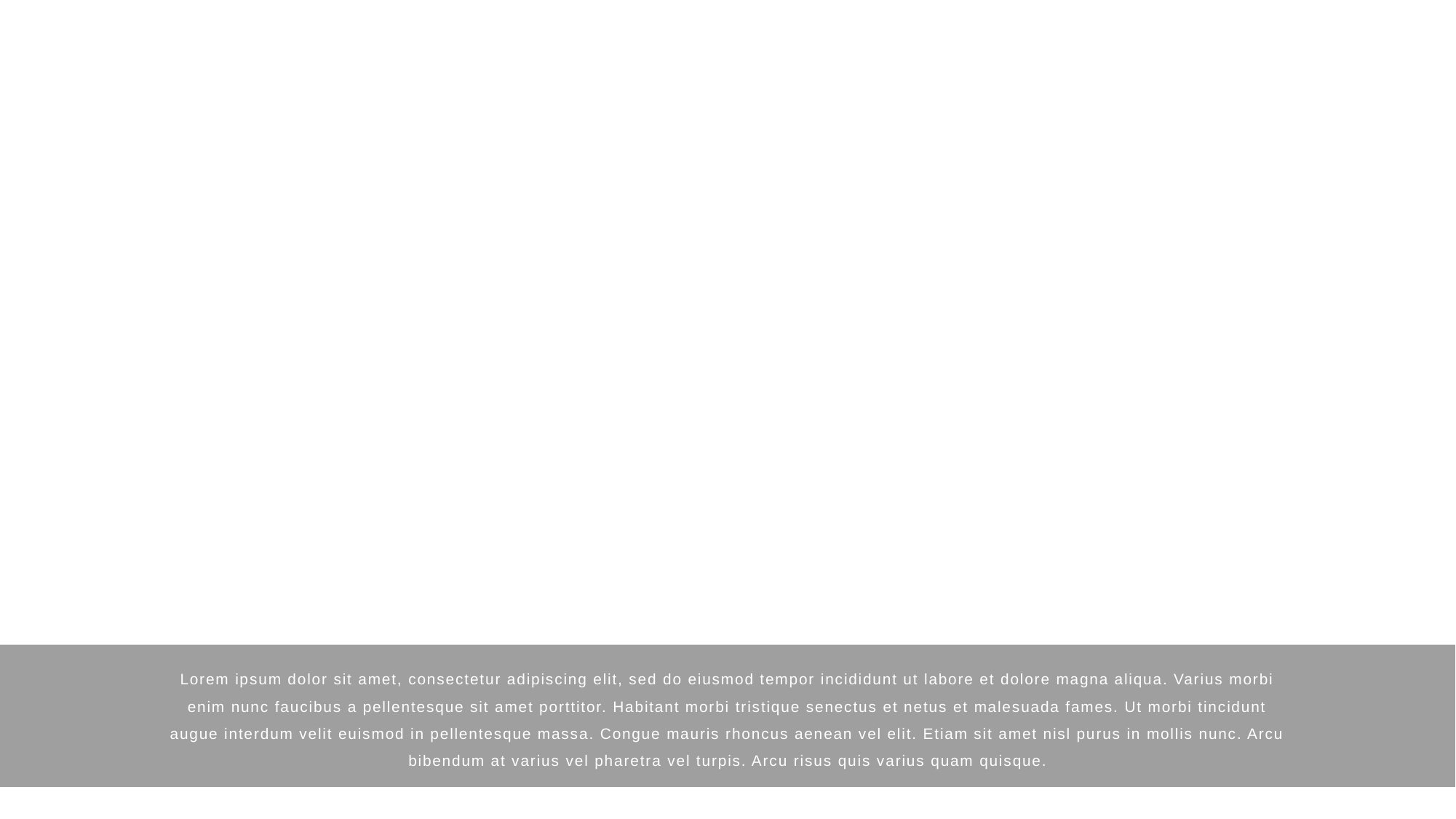

Lorem ipsum dolor sit amet, consectetur adipiscing elit, sed do eiusmod tempor incididunt ut labore et dolore magna aliqua. Varius morbi enim nunc faucibus a pellentesque sit amet porttitor. Habitant morbi tristique senectus et netus et malesuada fames. Ut morbi tincidunt augue interdum velit euismod in pellentesque massa. Congue mauris rhoncus aenean vel elit. Etiam sit amet nisl purus in mollis nunc. Arcu bibendum at varius vel pharetra vel turpis. Arcu risus quis varius quam quisque.